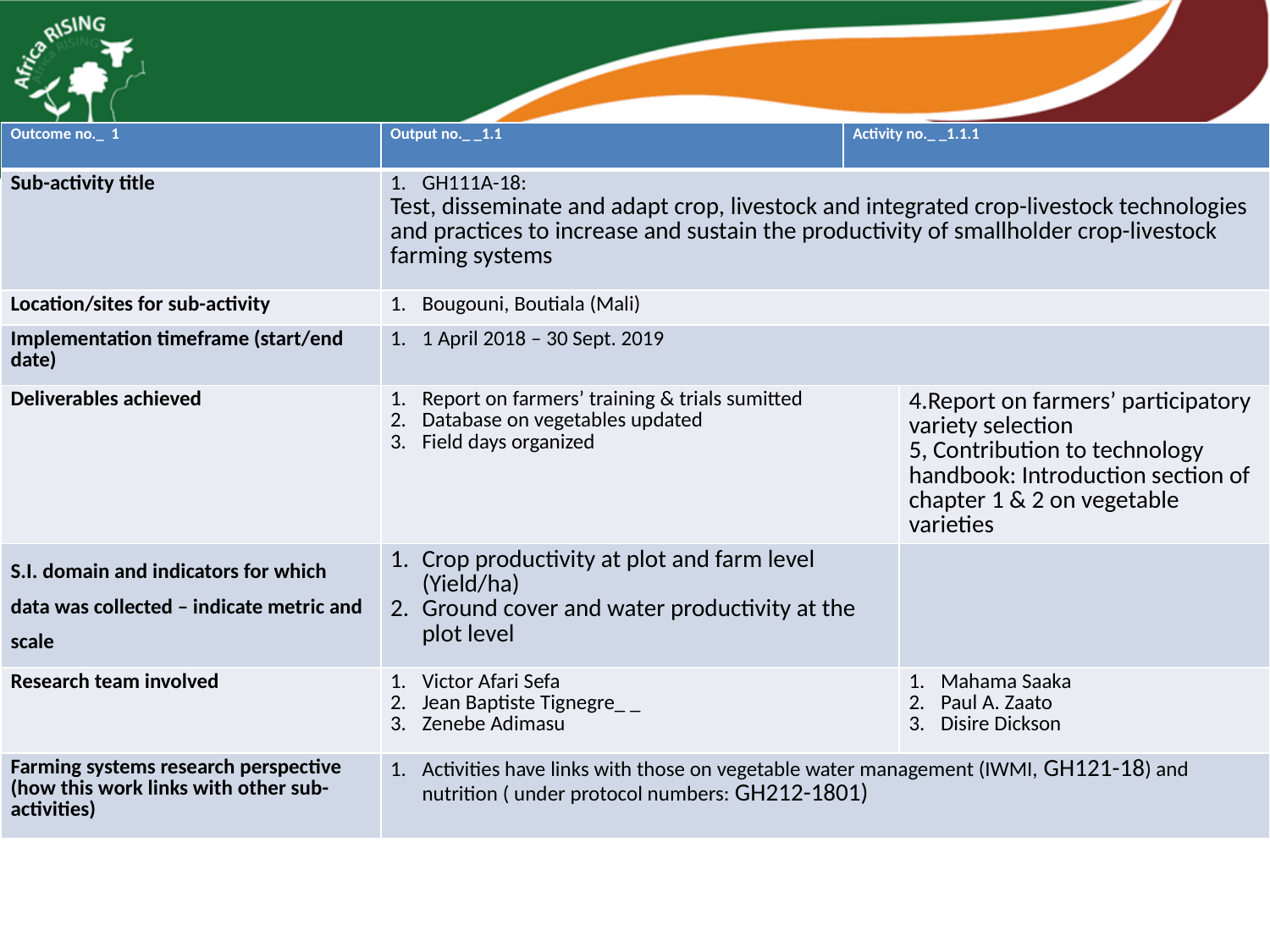

| Outcome no.\_ 1 | Output no.\_ \_1.1 | Activity no.\_ \_1.1.1 |  |
| --- | --- | --- | --- |
| Sub-activity title | GH111A-18: Test, disseminate and adapt crop, livestock and integrated crop-livestock technologies and practices to increase and sustain the productivity of smallholder crop-livestock farming systems |  |  |
| Location/sites for sub-activity | Bougouni, Boutiala (Mali) |  |  |
| Implementation timeframe (start/end date) | 1 April 2018 – 30 Sept. 2019 |  |  |
| Deliverables achieved | Report on farmers’ training & trials sumitted Database on vegetables updated Field days organized |  | 4.Report on farmers’ participatory variety selection 5, Contribution to technology handbook: Introduction section of chapter 1 & 2 on vegetable varieties |
| S.I. domain and indicators for which data was collected – indicate metric and scale | Crop productivity at plot and farm level (Yield/ha) Ground cover and water productivity at the plot level |  |  |
| Research team involved | Victor Afari Sefa Jean Baptiste Tignegre\_ \_ Zenebe Adimasu |  | Mahama Saaka Paul A. Zaato Disire Dickson |
| Farming systems research perspective (how this work links with other sub-activities) | Activities have links with those on vegetable water management (IWMI, GH121-18) and nutrition ( under protocol numbers: GH212-1801) |  |  |